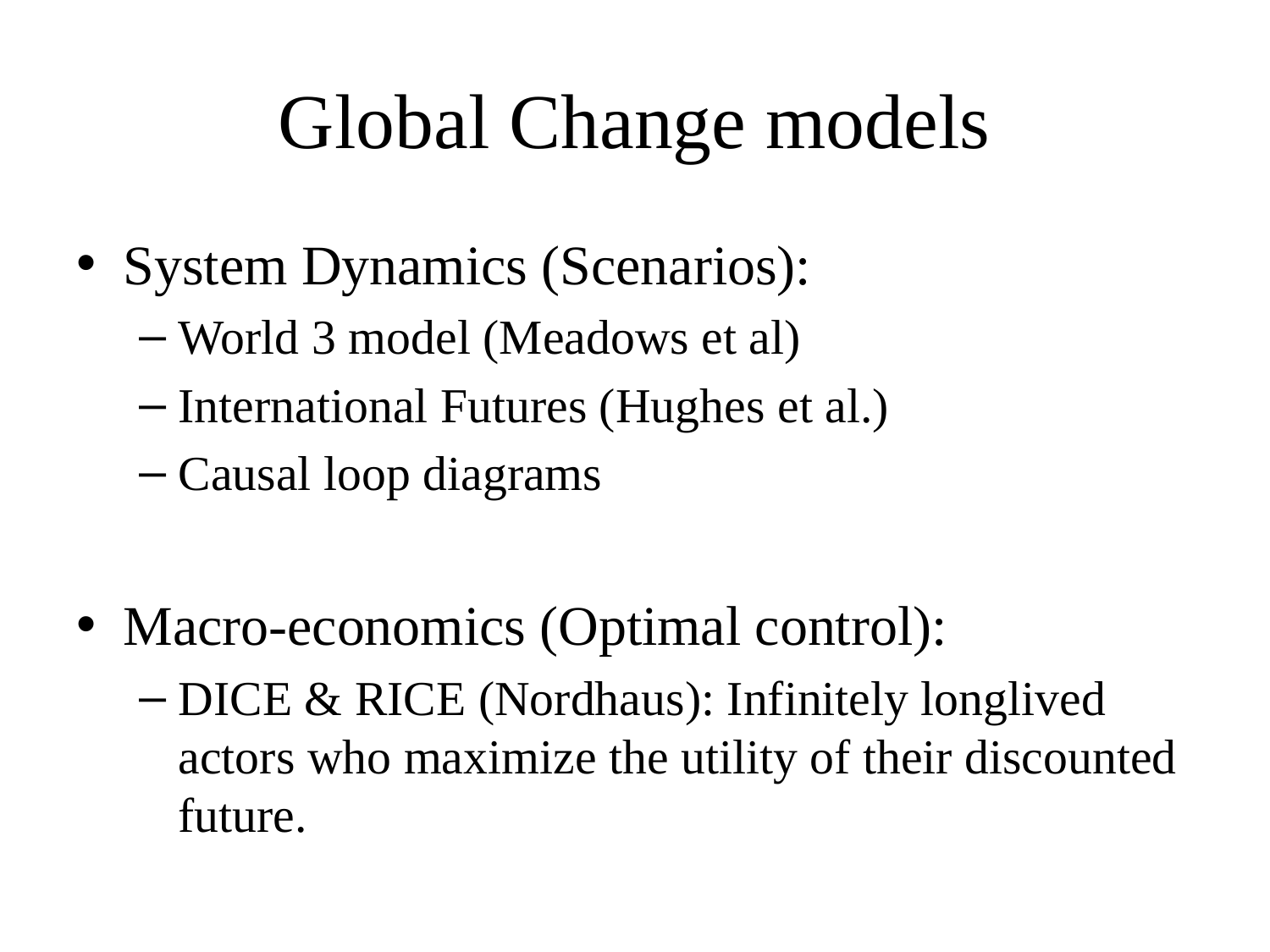

# Global Change models
System Dynamics (Scenarios):
World 3 model (Meadows et al)
International Futures (Hughes et al.)
Causal loop diagrams

Macro-economics (Optimal control):
DICE & RICE (Nordhaus): Infinitely longlived actors who maximize the utility of their discounted future.